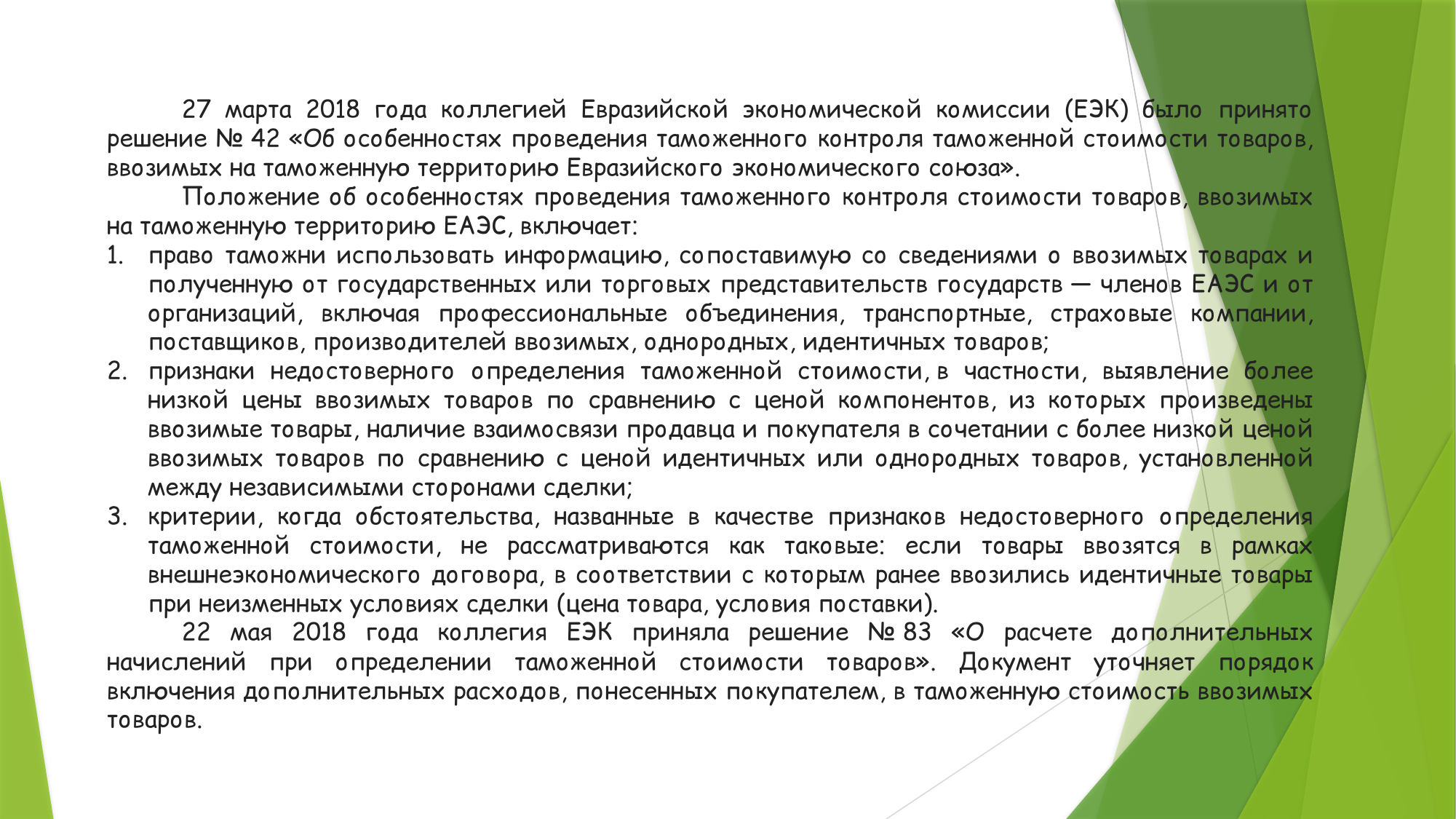

27 марта 2018 года коллегией Евразийской экономической комиссии (ЕЭК) было принято решение № 42 «Об особенностях проведения таможенного контроля таможенной стоимости товаров, ввозимых на таможенную территорию Евразийского экономического союза».
Положение об особенностях проведения таможенного контроля стоимости товаров, ввозимых на таможенную территорию ЕАЭС, включает:
право таможни использовать информацию, сопоставимую со сведениями о ввозимых товарах и полученную от государственных или торговых представительств государств — членов ЕАЭС и от организаций, включая профессиональные объединения, транспортные, страховые компании, поставщиков, производителей ввозимых, однородных, идентичных товаров;
признаки недостоверного определения таможенной стоимости, в частности, выявление более низкой цены ввозимых товаров по сравнению с ценой компонентов, из которых произведены ввозимые товары, наличие взаимосвязи продавца и покупателя в сочетании с более низкой ценой ввозимых товаров по сравнению с ценой идентичных или однородных товаров, установленной между независимыми сторонами сделки;
критерии, когда обстоятельства, названные в качестве признаков недостоверного определения таможенной стоимости, не рассматриваются как таковые: если товары ввозятся в рамках внешнеэкономического договора, в соответствии с которым ранее ввозились идентичные товары при неизменных условиях сделки (цена товара, условия поставки).
22 мая 2018 года коллегия ЕЭК приняла решение № 83 «О расчете дополнительных начислений при определении таможенной стоимости товаров». Документ уточняет порядок включения дополнительных расходов, понесенных покупателем, в таможенную стоимость ввозимых товаров.